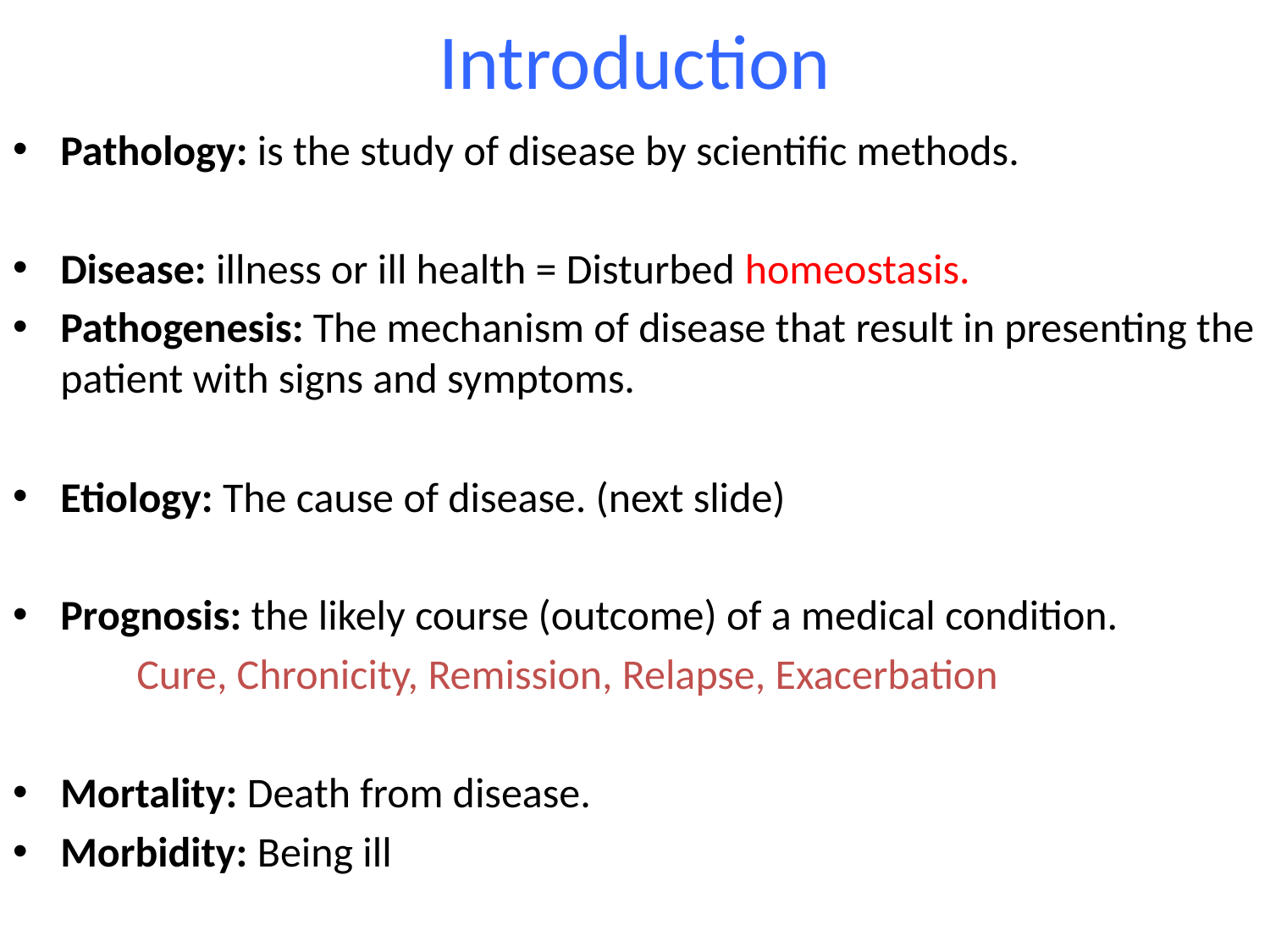

# Introduction
Pathology: is the study of disease by scientific methods.

Disease: illness or ill health = Disturbed homeostasis.
Pathogenesis: The mechanism of disease that result in presenting the patient with signs and symptoms.

Etiology: The cause of disease. (next slide)

Prognosis: the likely course (outcome) of a medical condition.
             Cure, Chronicity, Remission, Relapse, Exacerbation

Mortality: Death from disease.
Morbidity: Being ill